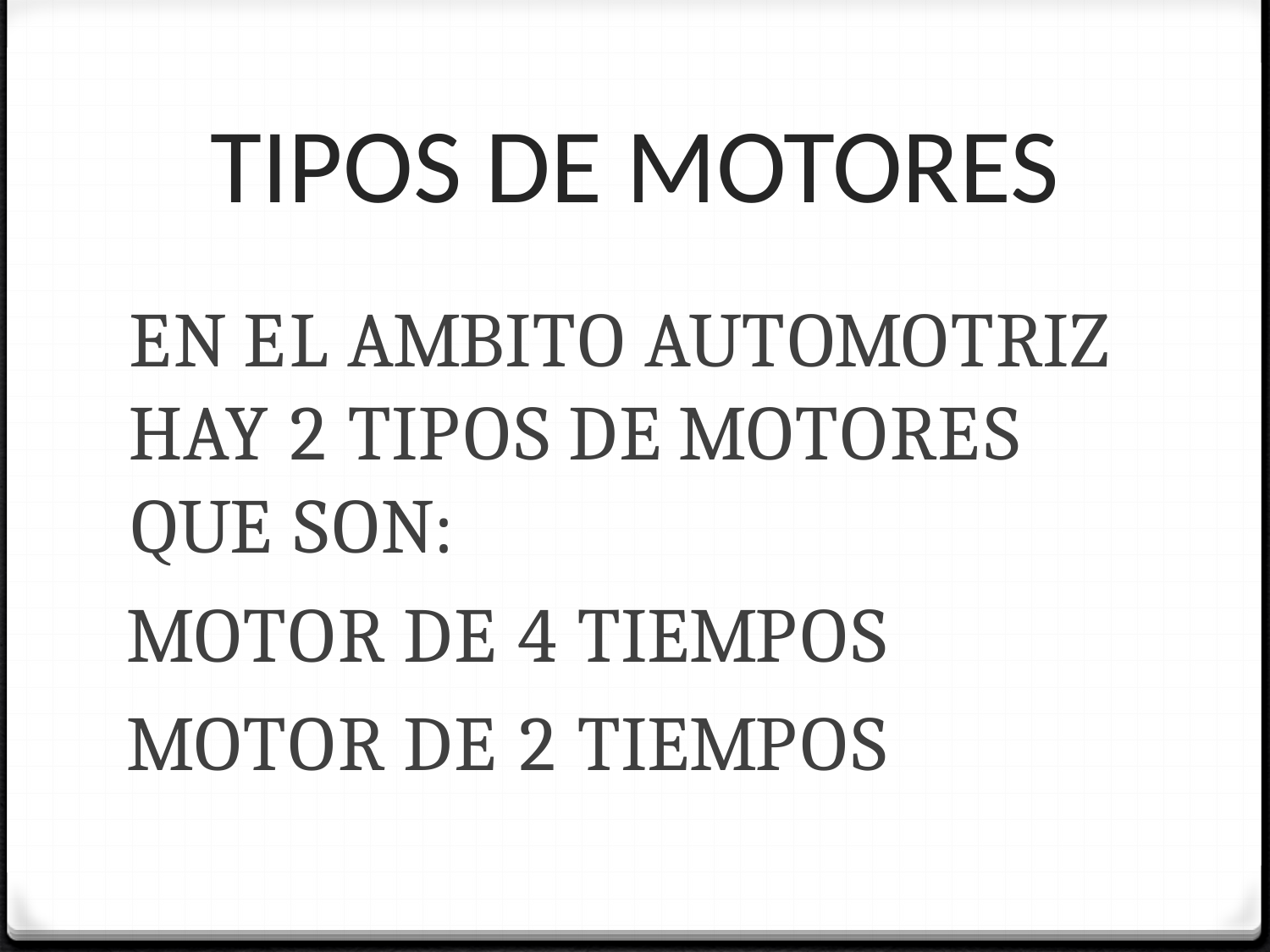

# TIPOS DE MOTORES
EN EL AMBITO AUTOMOTRIZ HAY 2 TIPOS DE MOTORES QUE SON:
MOTOR DE 4 TIEMPOS
MOTOR DE 2 TIEMPOS